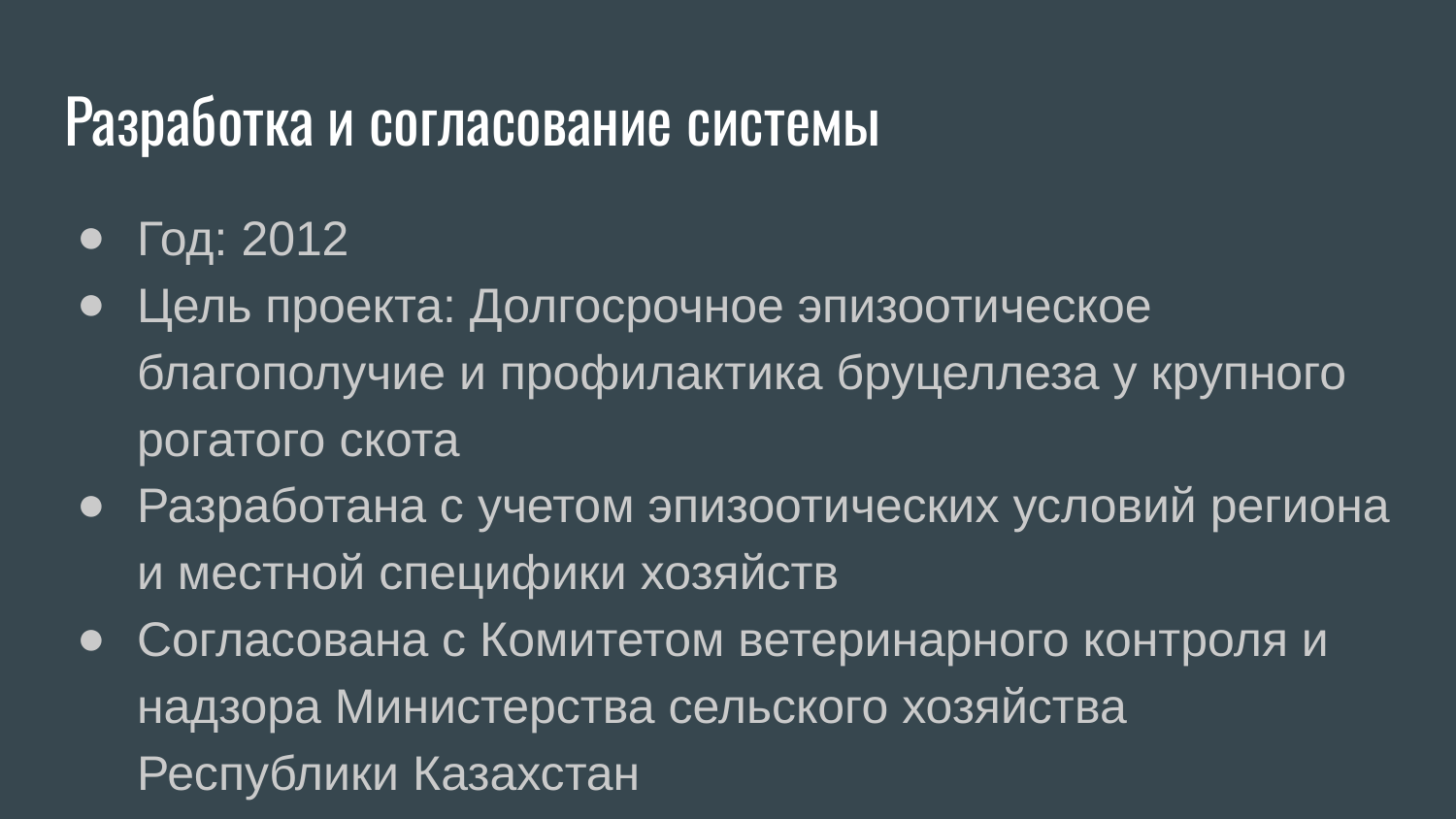

# Разработка и согласование системы
Год: 2012
Цель проекта: Долгосрочное эпизоотическое благополучие и профилактика бруцеллеза у крупного рогатого скота
Разработана с учетом эпизоотических условий региона и местной специфики хозяйств
Согласована с Комитетом ветеринарного контроля и надзора Министерства сельского хозяйства Республики Казахстан